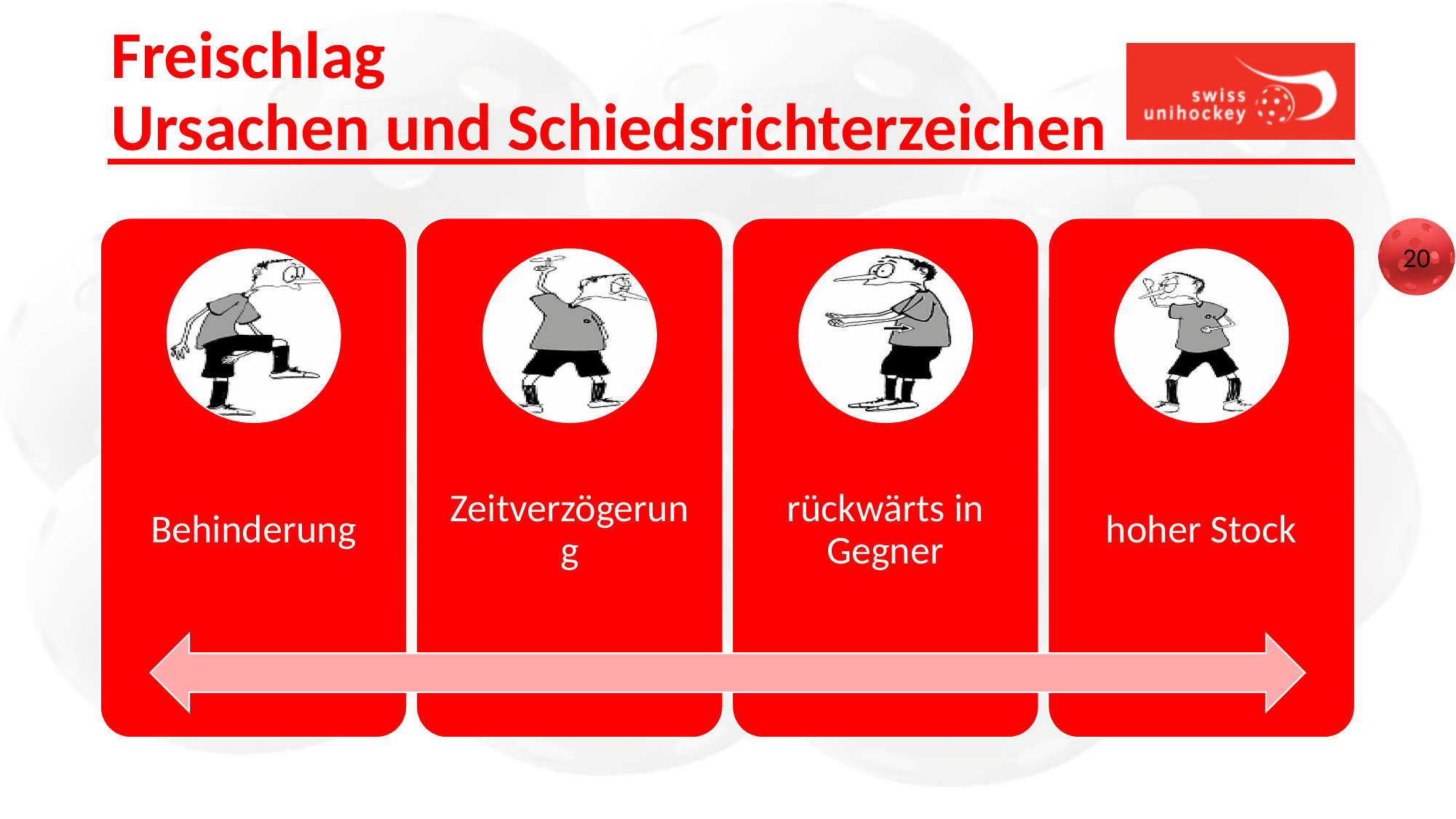

# Freischlag Ursachen und Schiedsrichterzeichen
Behinderung
Zeitverzögerung
rückwärts in Gegner
hoher Stock
20